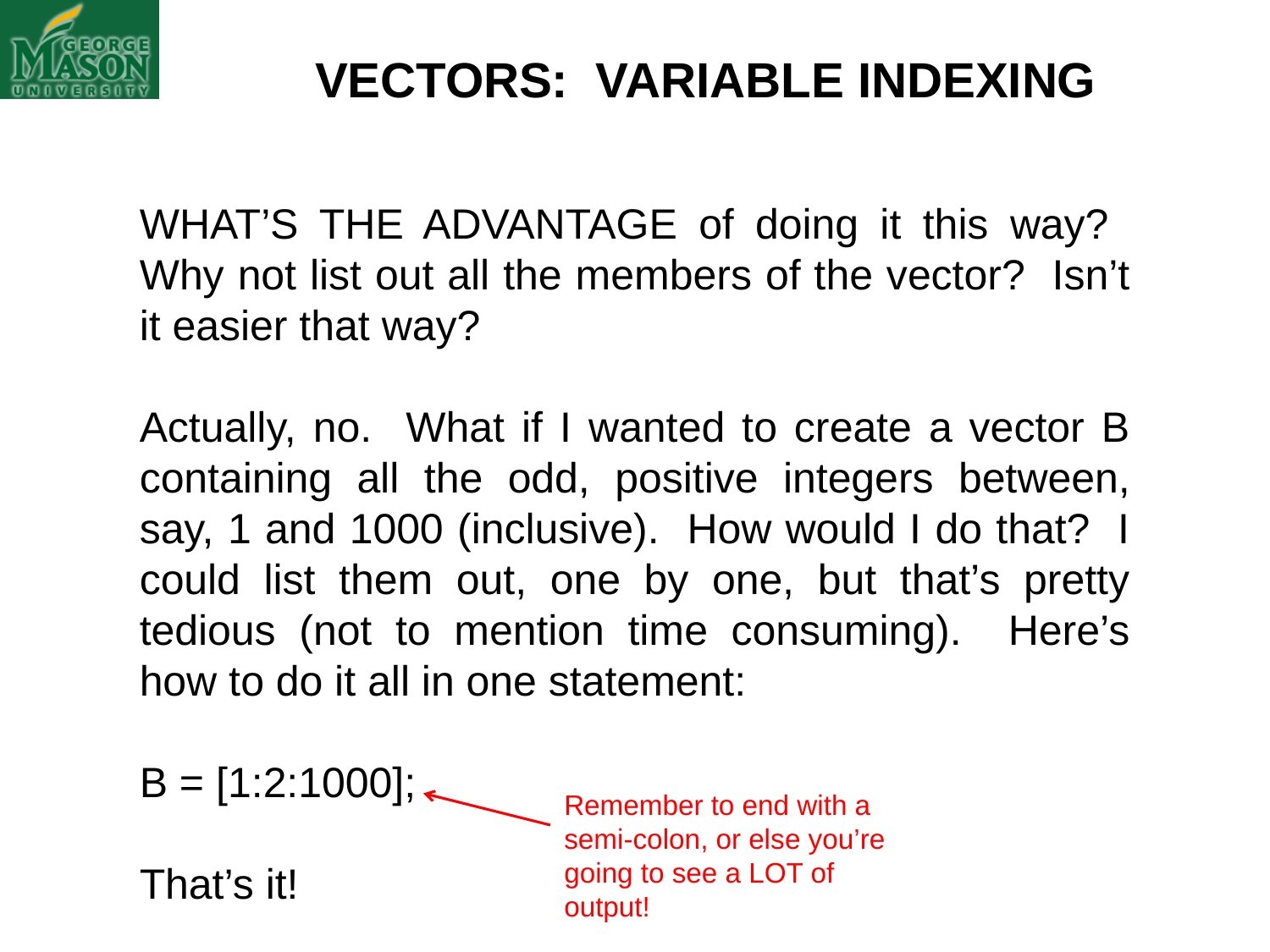

VECTORS:  VARIABLE INDEXING
WHAT’S THE ADVANTAGE of doing it this way?  Why not list out all the members of the vector?  Isn’t it easier that way?

Actually, no.  What if I wanted to create a vector B containing all the odd, positive integers between, say, 1 and 1000 (inclusive).  How would I do that?  I could list them out, one by one, but that’s pretty tedious (not to mention time consuming).  Here’s how to do it all in one statement:

B = [1:2:1000];

That’s it!
Remember to end with a semi-colon, or else you’re going to see a LOT of output!